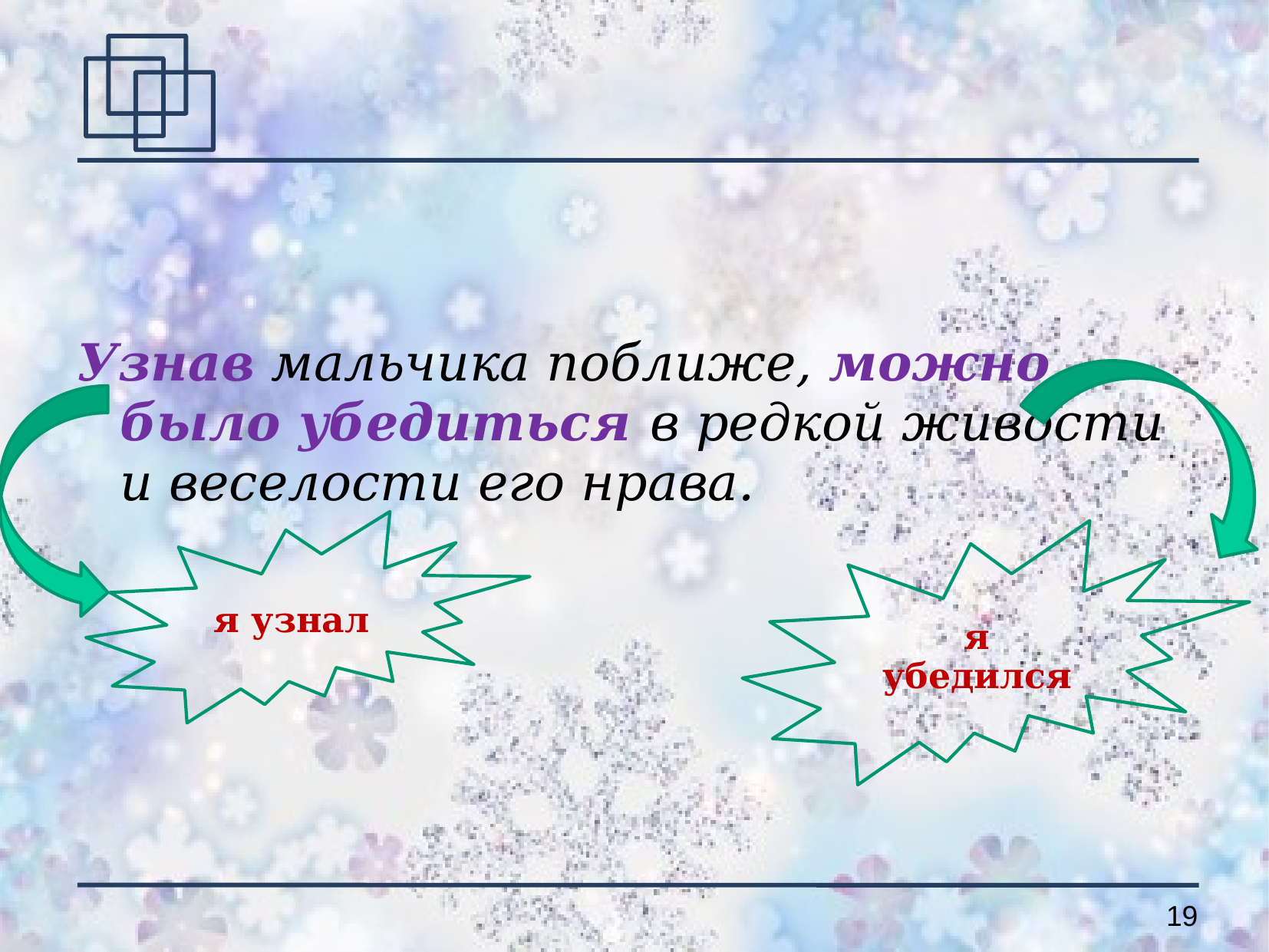

Узнав мальчика поближе, можно было убедиться в редкой живости и веселости его нрава.

я узнал
я убедился